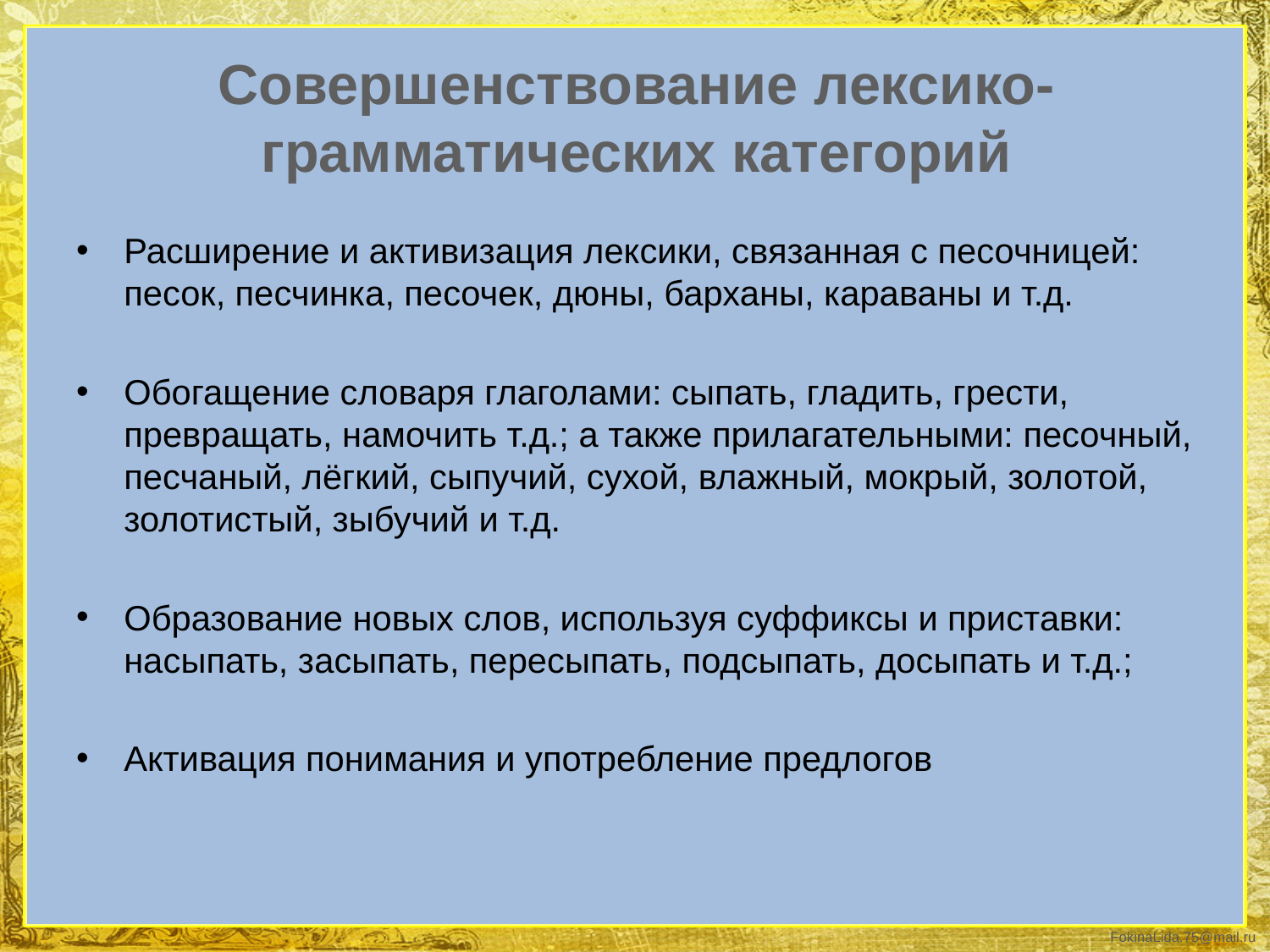

# Совершенствование лексико-грамматических категорий
Расширение и активизация лексики, связанная с песочницей: песок, песчинка, песочек, дюны, барханы, караваны и т.д.

Обогащение словаря глаголами: сыпать, гладить, грести, превращать, намочить т.д.; а также прилагательными: песочный, песчаный, лёгкий, сыпучий, сухой, влажный, мокрый, золотой, золотистый, зыбучий и т.д.

Образование новых слов, используя суффиксы и приставки: насыпать, засыпать, пересыпать, подсыпать, досыпать и т.д.;

Активация понимания и употребление предлогов